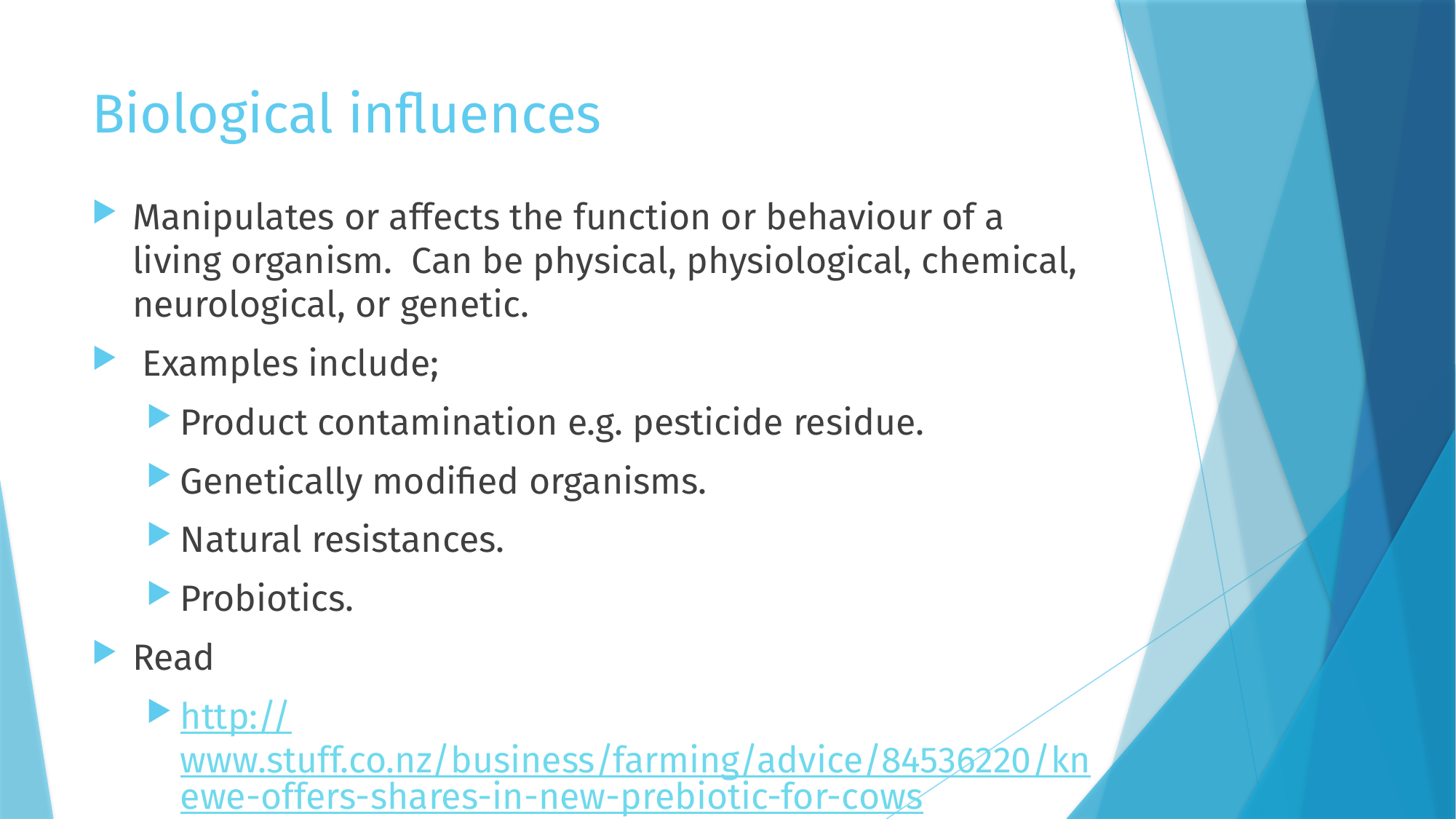

# Biological influences
Manipulates or affects the function or behaviour of a living organism.  Can be physical, physiological, chemical, neurological, or genetic.
 Examples include;
Product contamination e.g. pesticide residue.
Genetically modified organisms.
Natural resistances.
Probiotics.
Read
http://www.stuff.co.nz/business/farming/advice/84536220/knewe-offers-shares-in-new-prebiotic-for-cows